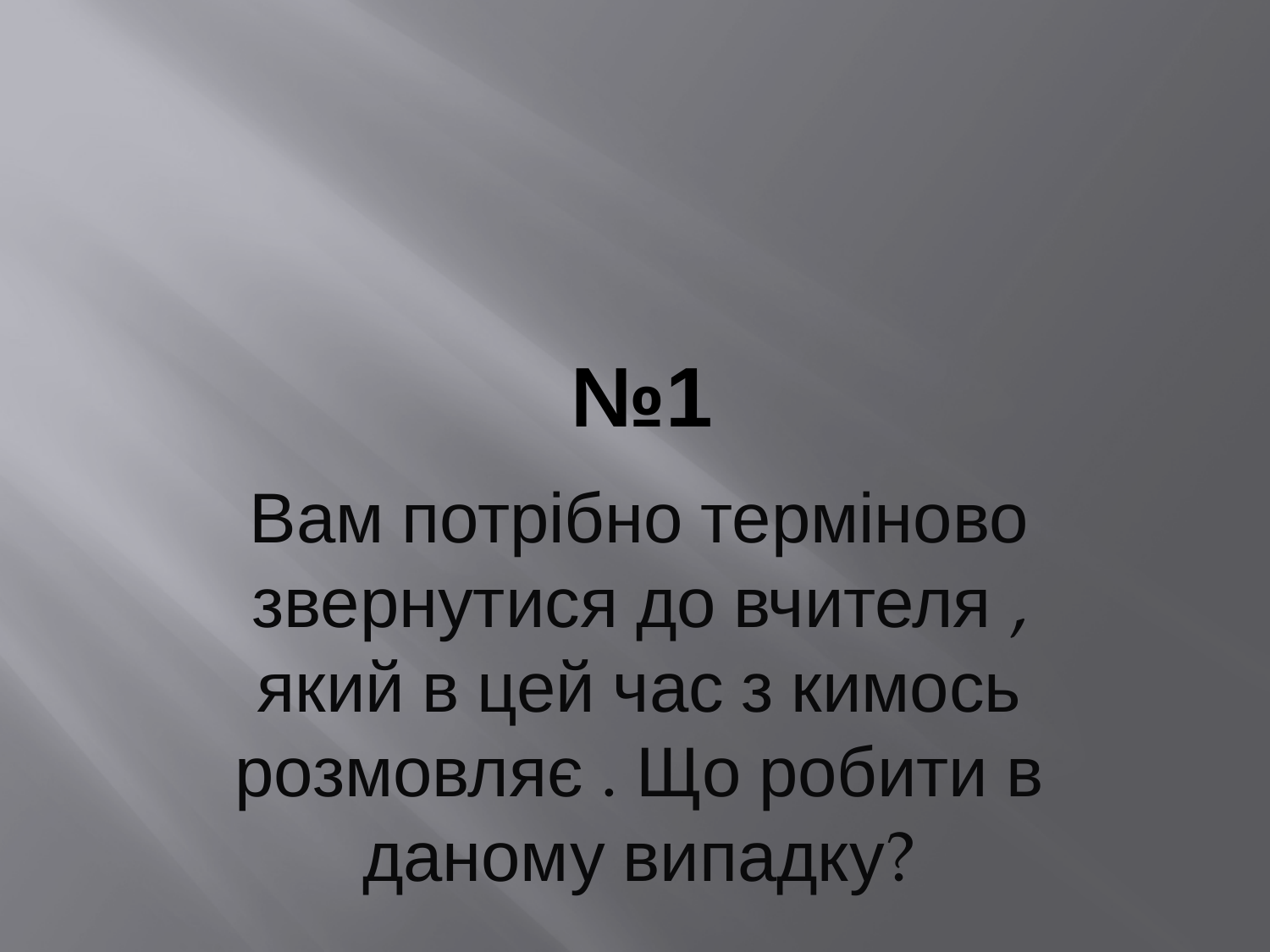

# №1
Вам потрібно терміново звернутися до вчителя , який в цей час з кимось розмовляє . Що робити в даному випадку?